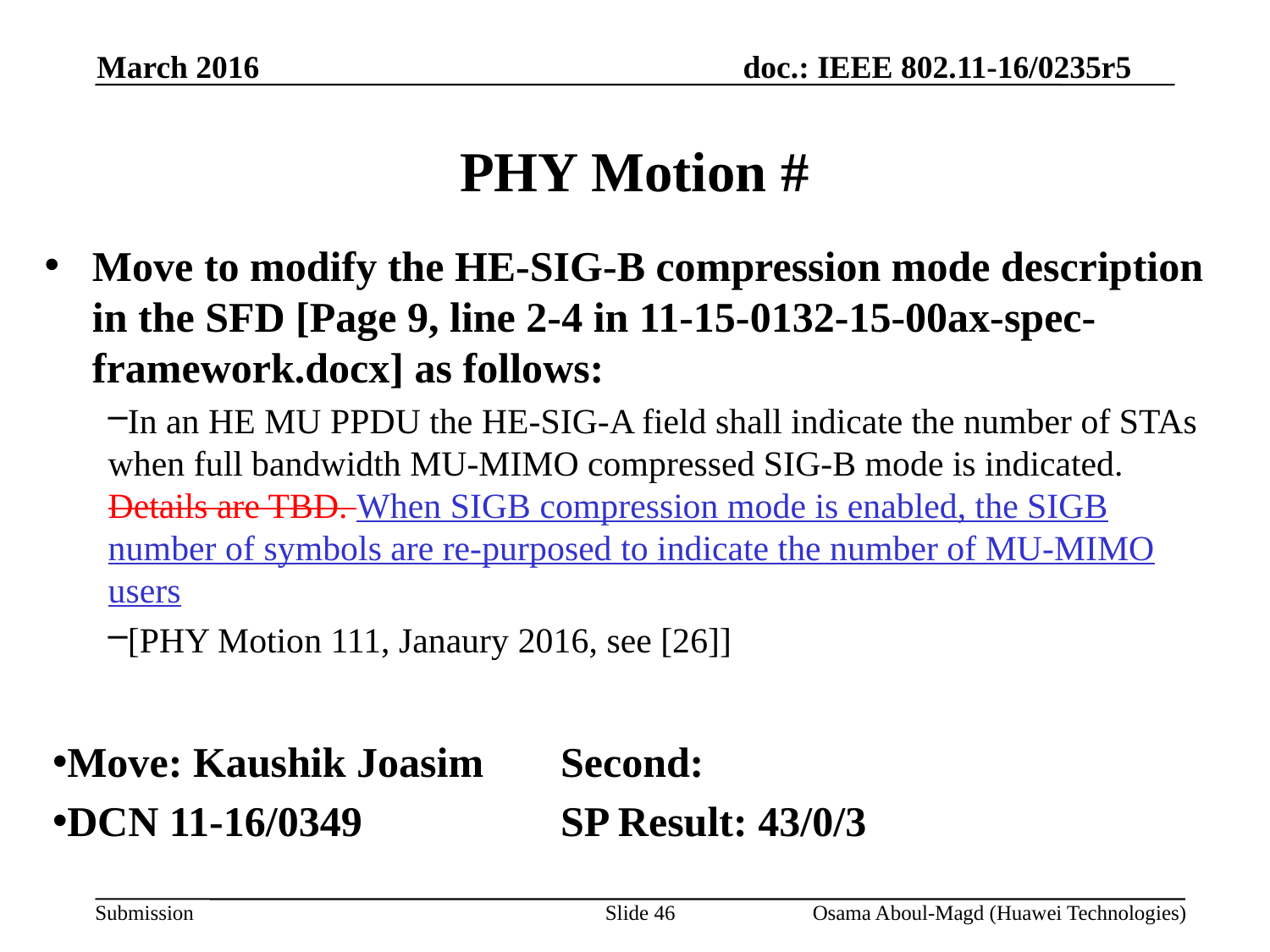

March 2016
# PHY Motion #
Move to modify the HE-SIG-B compression mode description in the SFD [Page 9, line 2-4 in 11-15-0132-15-00ax-spec-framework.docx] as follows:
In an HE MU PPDU the HE-SIG-A field shall indicate the number of STAs when full bandwidth MU-MIMO compressed SIG-B mode is indicated. Details are TBD. When SIGB compression mode is enabled, the SIGB number of symbols are re-purposed to indicate the number of MU-MIMO users
[PHY Motion 111, Janaury 2016, see [26]]

Move: Kaushik Joasim	Second:
DCN 11-16/0349		SP Result: 43/0/3

Slide 46
Osama Aboul-Magd (Huawei Technologies)